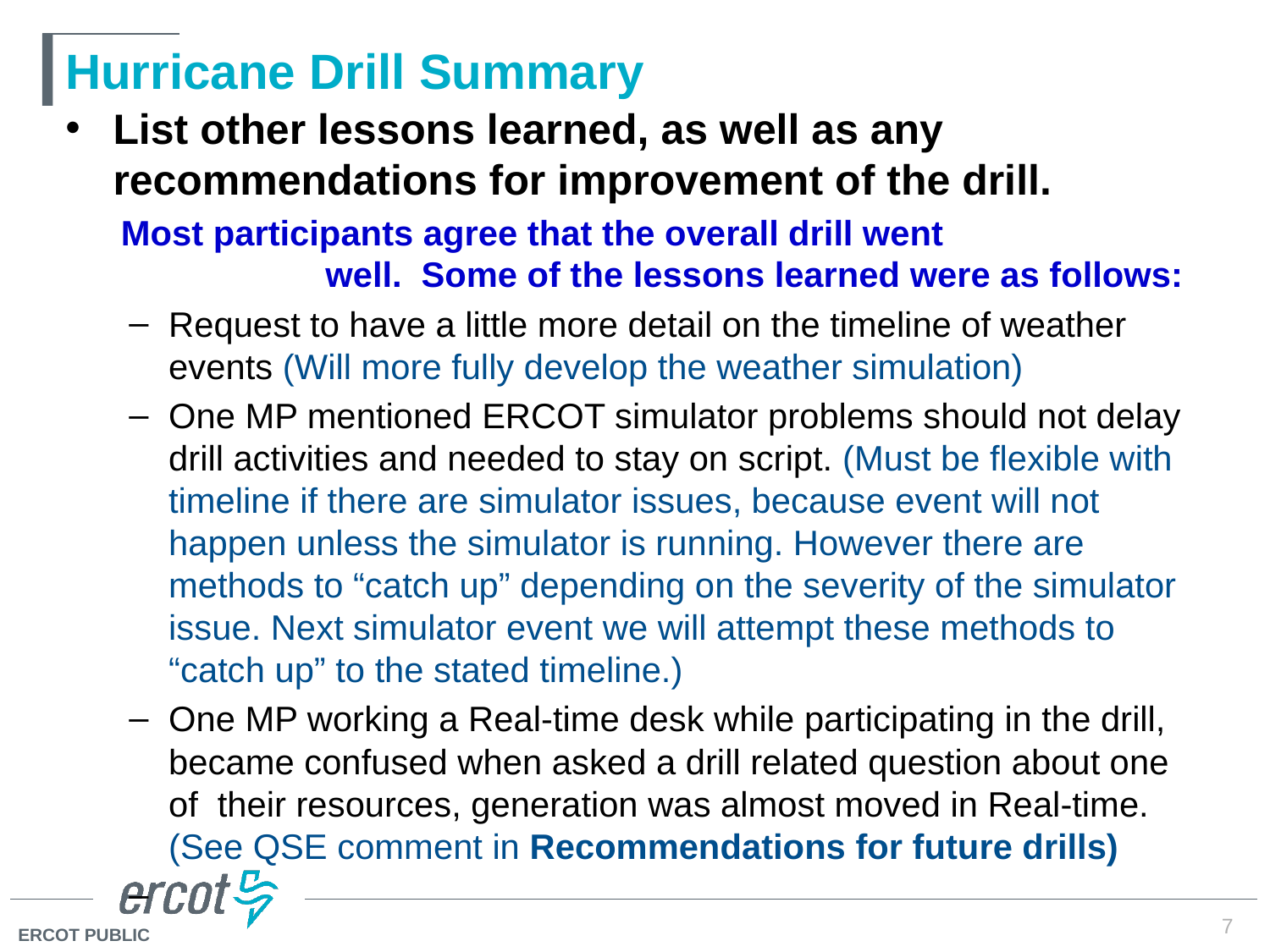

# Hurricane Drill Summary
List other lessons learned, as well as any recommendations for improvement of the drill.
Most participants agree that the overall drill went                                              well.  Some of the lessons learned were as follows:
Request to have a little more detail on the timeline of weather events (Will more fully develop the weather simulation)
One MP mentioned ERCOT simulator problems should not delay drill activities and needed to stay on script. (Must be flexible with timeline if there are simulator issues, because event will not happen unless the simulator is running. However there are methods to “catch up” depending on the severity of the simulator issue. Next simulator event we will attempt these methods to “catch up” to the stated timeline.)
One MP working a Real-time desk while participating in the drill, became confused when asked a drill related question about one of  their resources, generation was almost moved in Real-time. (See QSE comment in Recommendations for future drills)

7